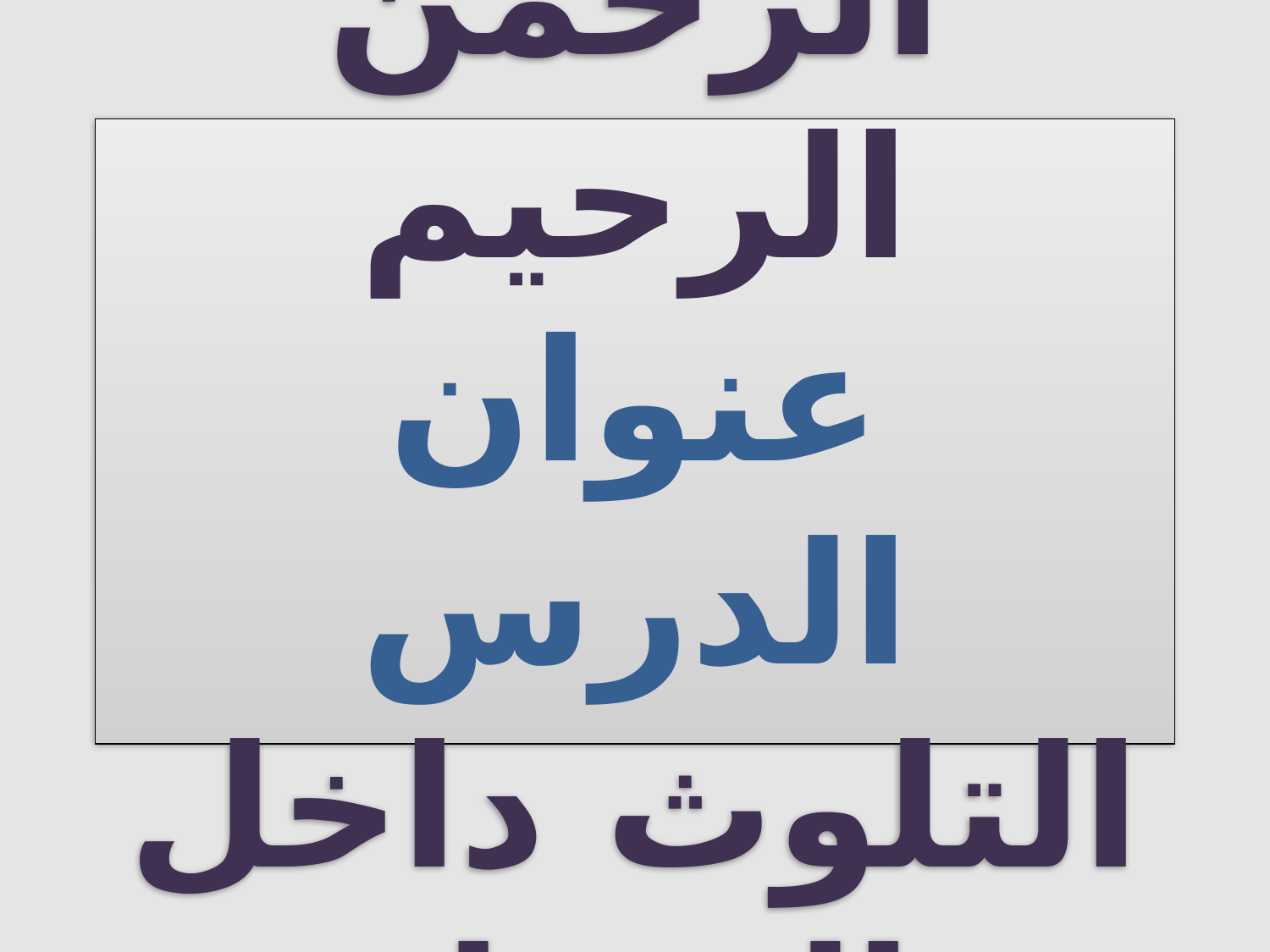

# بسم الله الرحمن الرحيم عنوان الدرس التلوث داخل المنزل